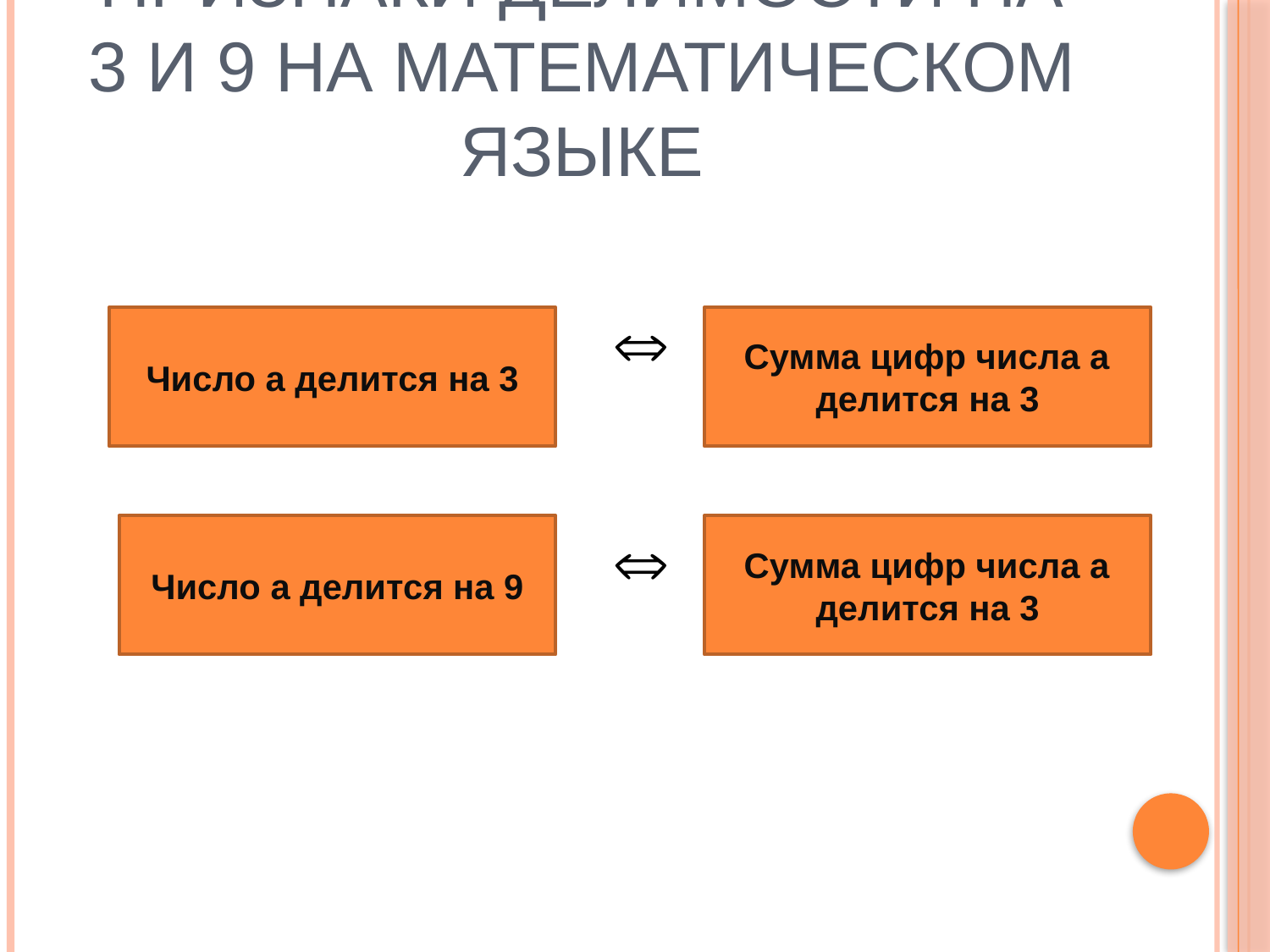

# Признаки делимости на 3 и 9 на математическом языке

⇔
Число а делится на 3

Сумма цифр числа a делится на 3

Число а делится на 9

⇔

Сумма цифр числа a делится на 3